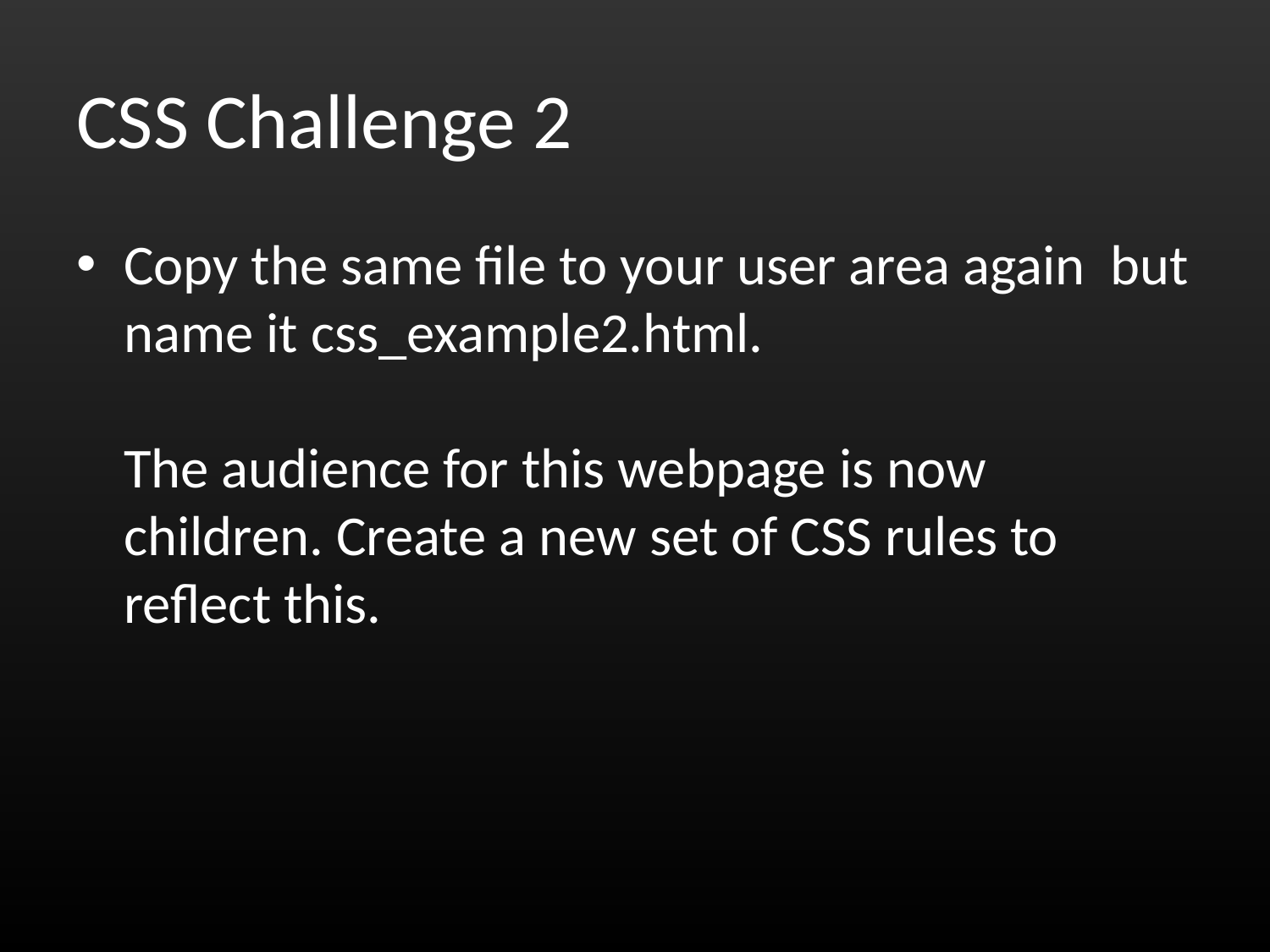

CSS Challenge 2
Copy the same file to your user area again  but name it css_example2.html.
The audience for this webpage is now children. Create a new set of CSS rules to reflect this.